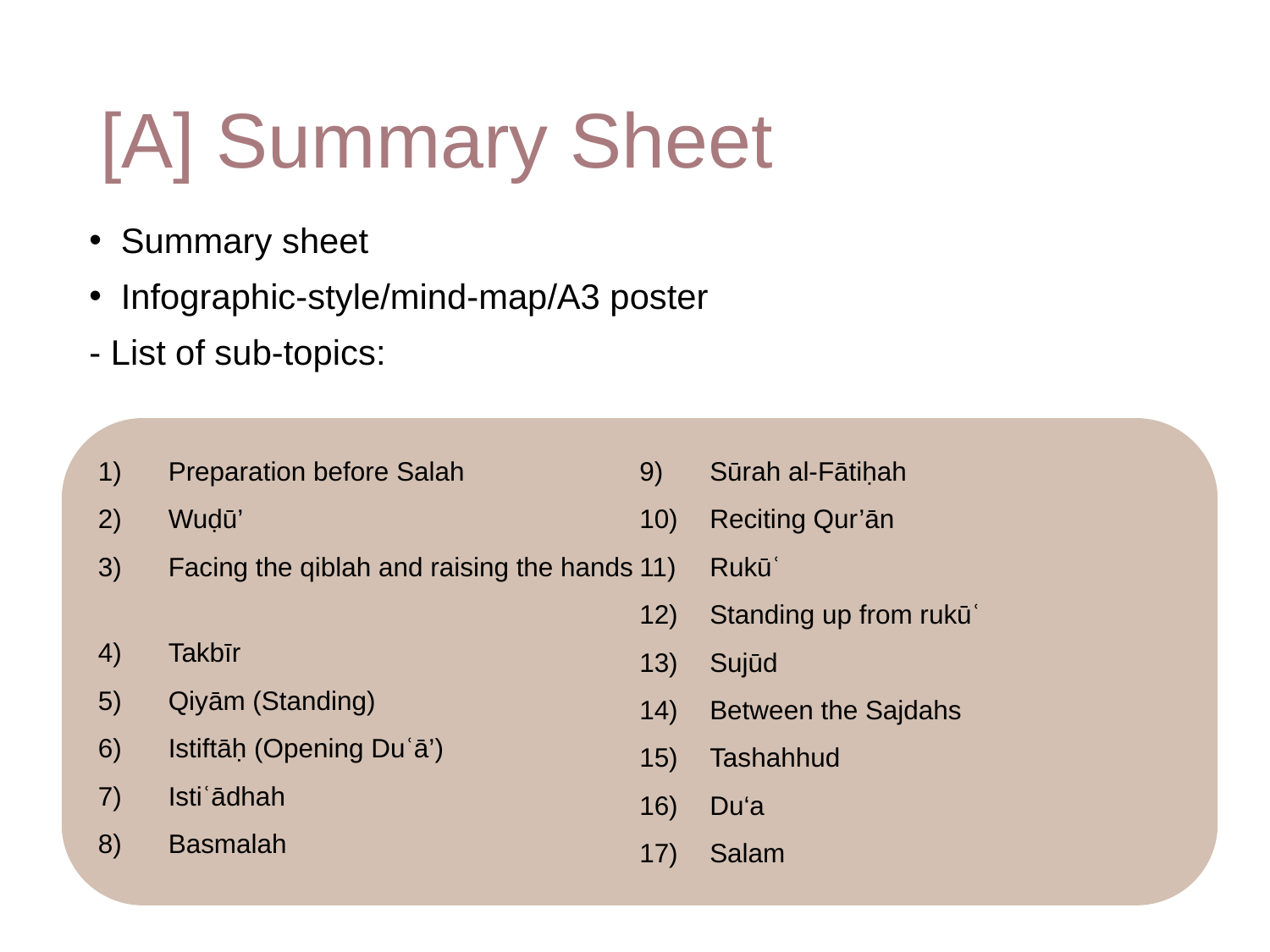

# [A] Summary Sheet
Summary sheet
Infographic-style/mind-map/A3 poster
- List of sub-topics:
Preparation before Salah
Wuḍū’
Facing the qiblah and raising the hands
Takbīr
Qiyām (Standing)
Istiftāḥ (Opening Duʿā’)
Istiʿādhah
Basmalah
Sūrah al-Fātiḥah
Reciting Qur’ān
Rukūʿ
Standing up from rukūʿ
Sujūd
Between the Sajdahs
Tashahhud
Du‘a
Salam